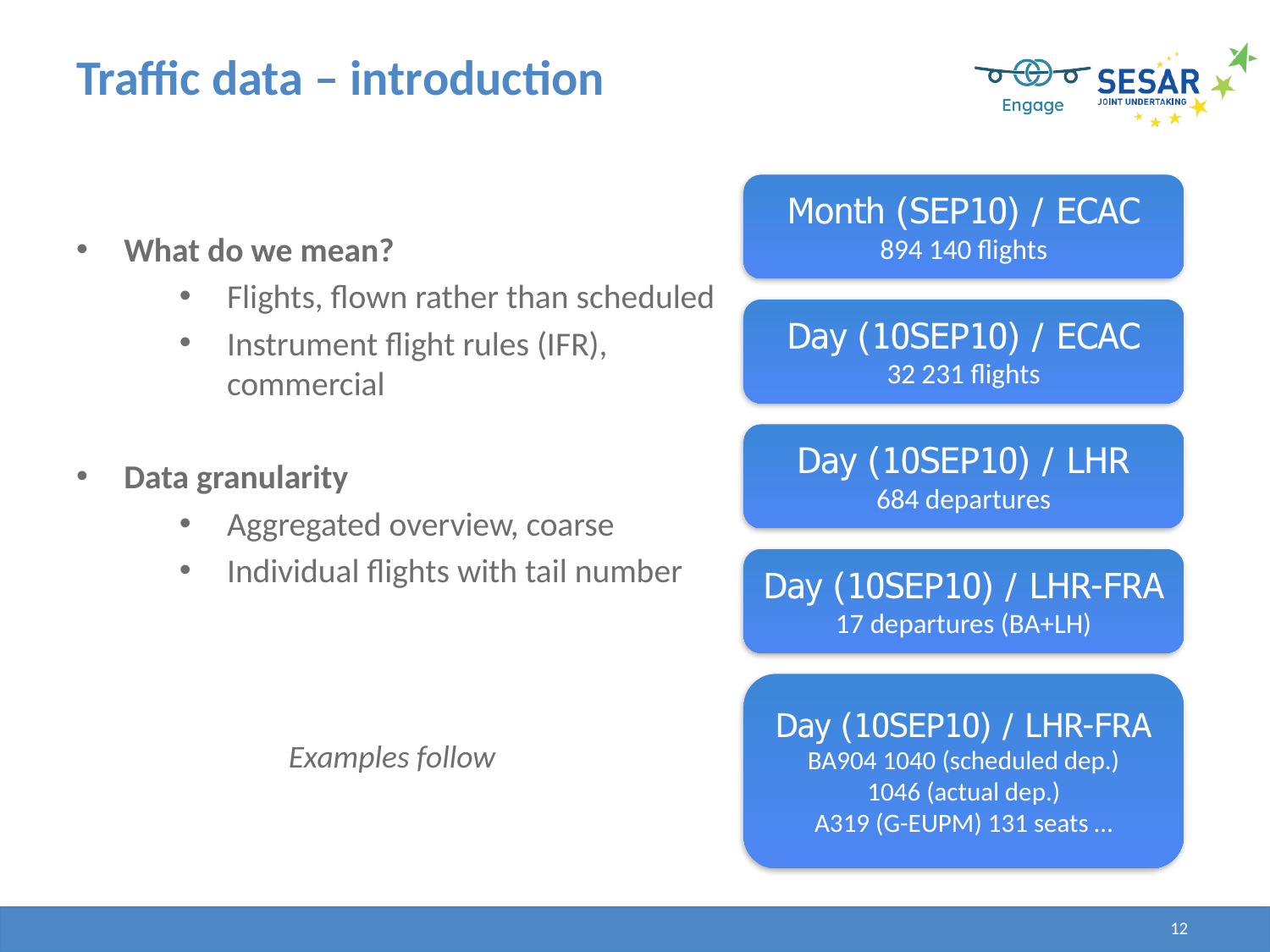

# Traffic data – introduction
Month (SEP10) / ECAC
894 140 flights
What do we mean?
Flights, flown rather than scheduled
Instrument flight rules (IFR),
commercial

Data granularity
Aggregated overview, coarse
Individual flights with tail number

Day (10SEP10) / ECAC
32 231 flights
Day (10SEP10) / LHR
684 departures
Day (10SEP10) / LHR-FRA
17 departures (BA+LH)
Day (10SEP10) / LHR-FRA
BA904 1040 (scheduled dep.)
1046 (actual dep.)
A319 (G-EUPM) 131 seats …
Examples follow

12